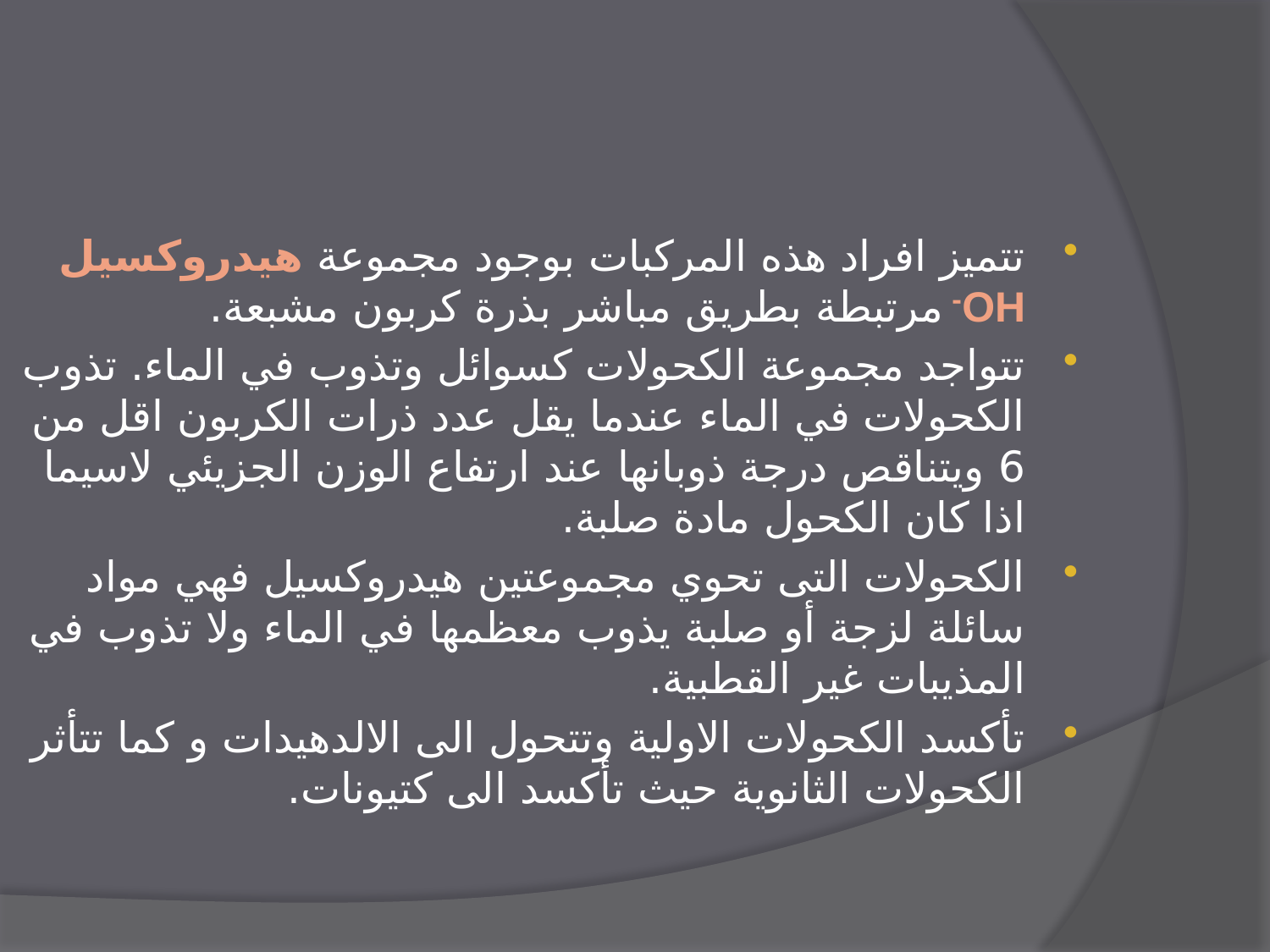

#
تتميز افراد هذه المركبات بوجود مجموعة هيدروكسيل OH- مرتبطة بطريق مباشر بذرة كربون مشبعة.
تتواجد مجموعة الكحولات كسوائل وتذوب في الماء. تذوب الكحولات في الماء عندما يقل عدد ذرات الكربون اقل من 6 ويتناقص درجة ذوبانها عند ارتفاع الوزن الجزيئي لاسيما اذا كان الكحول مادة صلبة.
الكحولات التى تحوي مجموعتين هيدروكسيل فهي مواد سائلة لزجة أو صلبة يذوب معظمها في الماء ولا تذوب في المذيبات غير القطبية.
تأكسد الكحولات الاولية وتتحول الى الالدهيدات و كما تتأثر الكحولات الثانوية حيث تأكسد الى كتيونات.